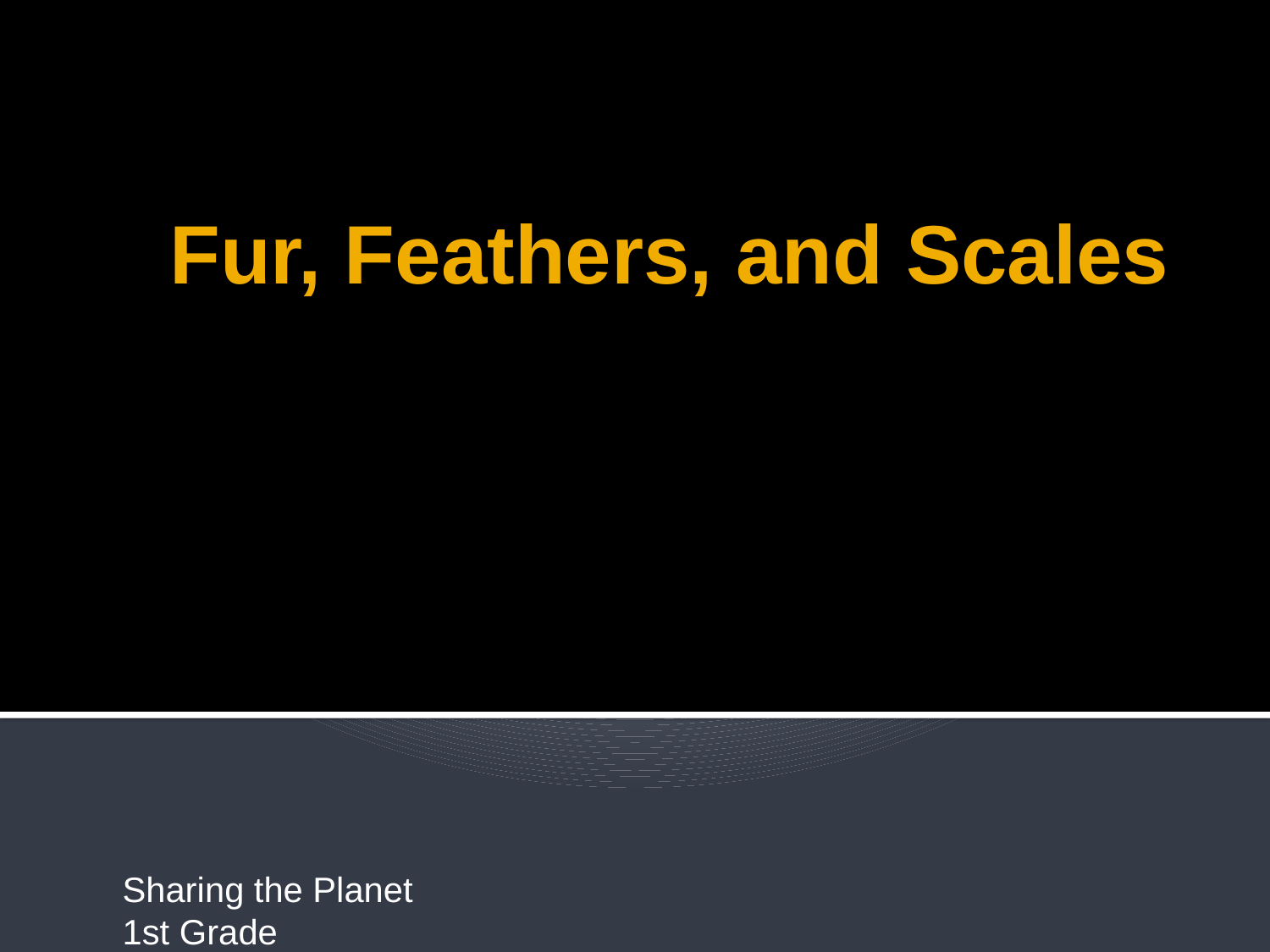

# Fur, Feathers, and Scales
Sharing the Planet
1st Grade